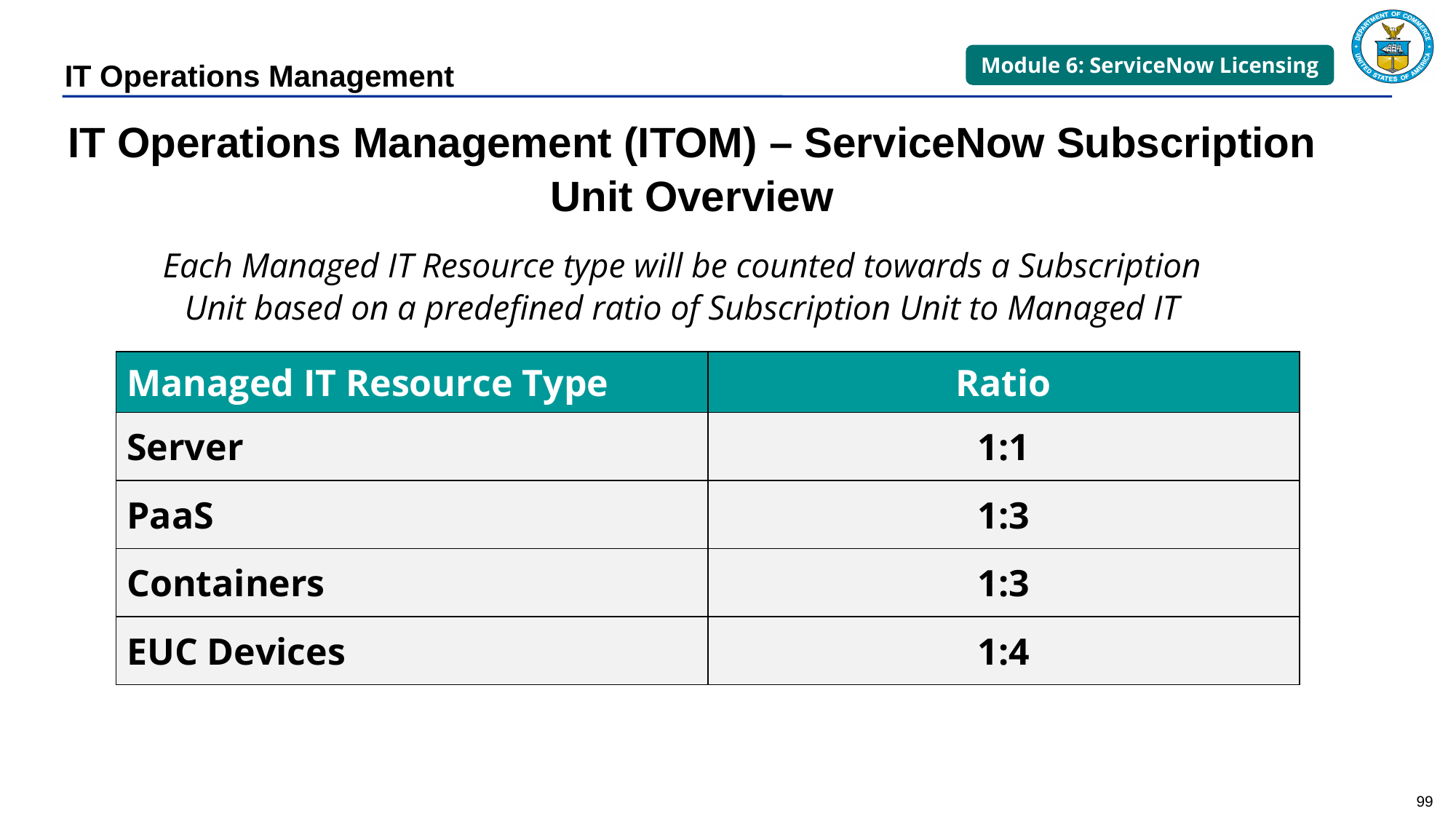

Module 6: ServiceNow Licensing
IT Operations Management
# IT Operations Management (ITOM) – ServiceNow Subscription Unit Overview
Each Managed IT Resource type will be counted towards a Subscription Unit based on a predefined ratio of Subscription Unit to Managed IT
| Managed IT Resource Type | Ratio |
| --- | --- |
| Server | 1:1 |
| PaaS | 1:3 |
| Containers | 1:3 |
| EUC Devices | 1:4 |